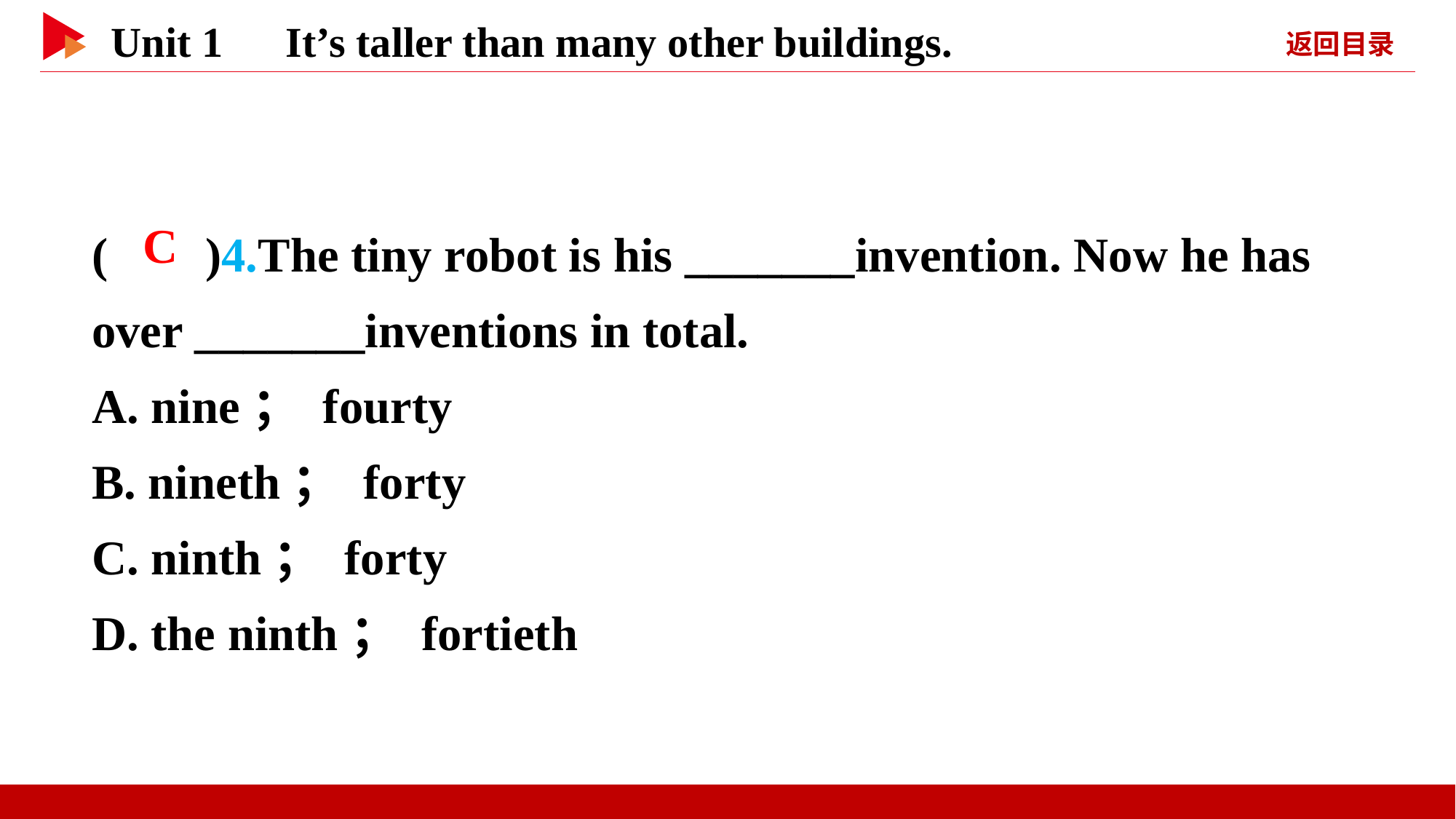

(        )4.The tiny robot is his _______invention. Now he has over _______inventions in total.
A. nine； fourty
B. nineth； forty
C. ninth； forty
D. the ninth； fortieth
   C